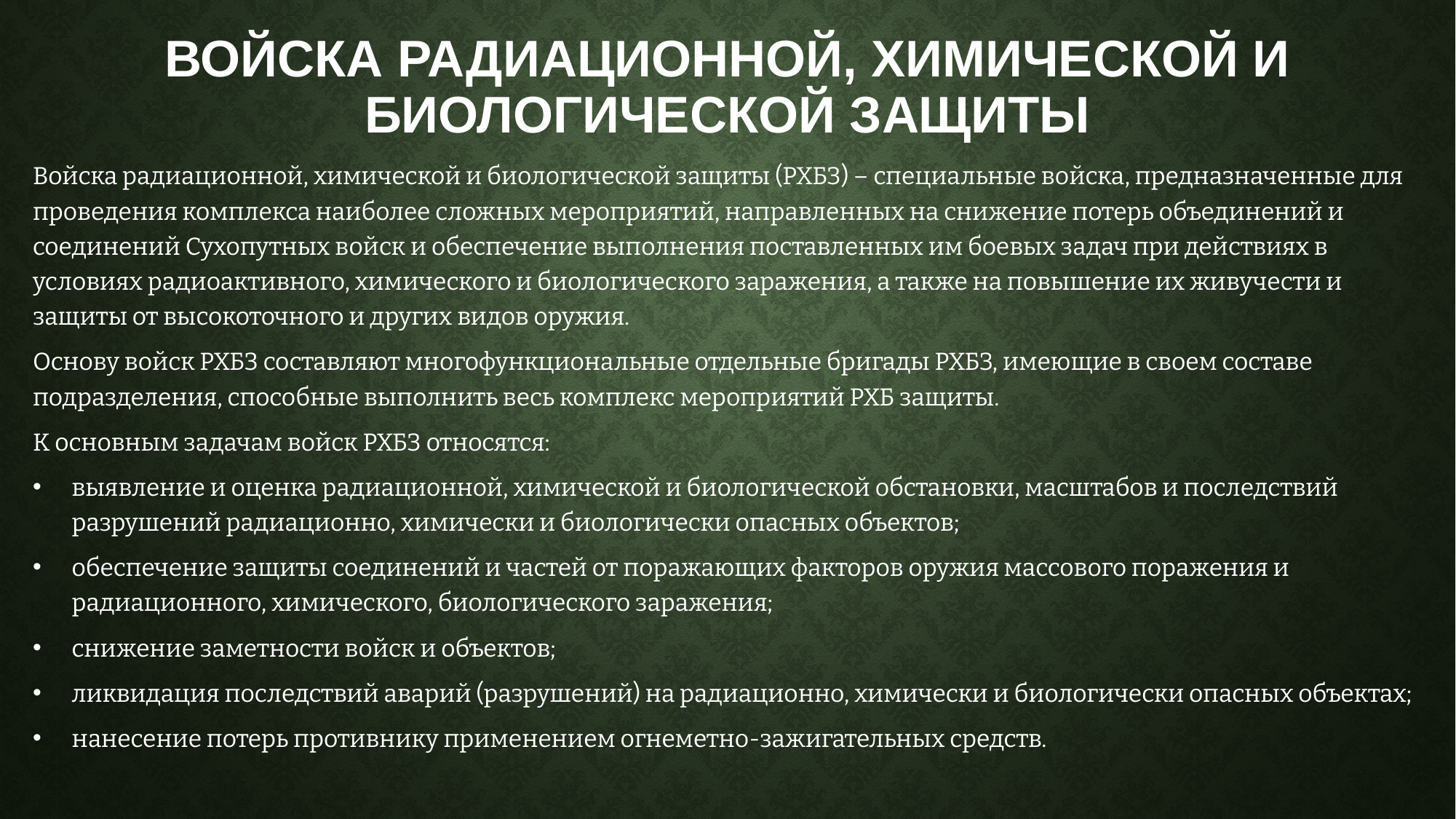

# Войска радиационной, химической и биологической защиты
Войска радиационной, химической и биологической защиты (РХБЗ) – специальные войска, предназначенные для проведения комплекса наиболее сложных мероприятий, направленных на снижение потерь объединений и соединений Сухопутных войск и обеспечение выполнения поставленных им боевых задач при действиях в условиях радиоактивного, химического и биологического заражения, а также на повышение их живучести и защиты от высокоточного и других видов оружия.
Основу войск РХБЗ составляют многофункциональные отдельные бригады РХБЗ, имеющие в своем составе подразделения, способные выполнить весь комплекс мероприятий РХБ защиты.
К основным задачам войск РХБЗ относятся:
выявление и оценка радиационной, химической и биологической обстановки, масштабов и последствий разрушений радиационно, химически и биологически опасных объектов;
обеспечение защиты соединений и частей от поражающих факторов оружия массового поражения и радиационного, химического, биологического заражения;
снижение заметности войск и объектов;
ликвидация последствий аварий (разрушений) на радиационно, химически и биологически опасных объектах;
нанесение потерь противнику применением огнеметно-зажигательных средств.